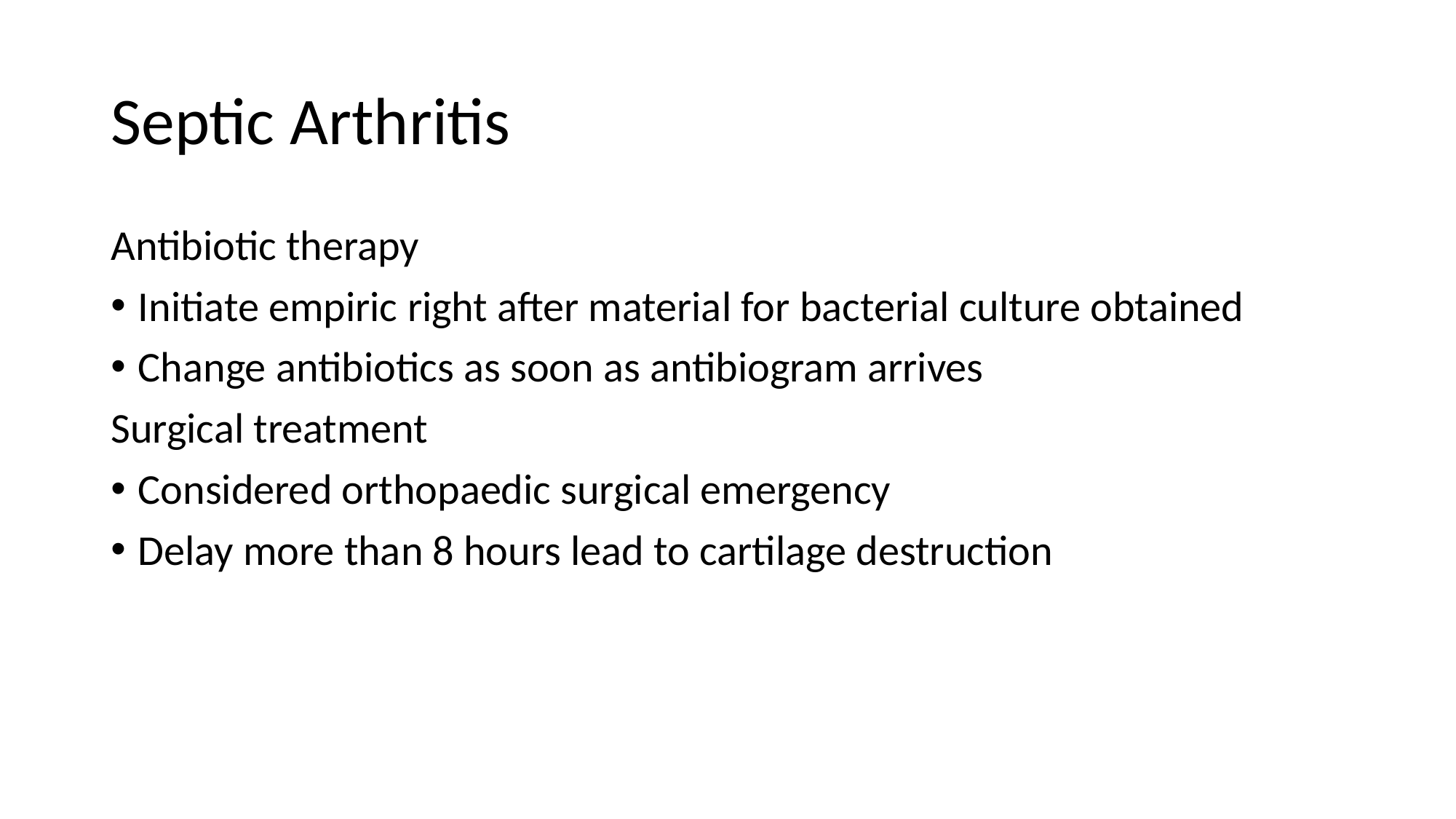

# Septic Arthritis
Antibiotic therapy
Initiate empiric right after material for bacterial culture obtained
Change antibiotics as soon as antibiogram arrives
Surgical treatment
Considered orthopaedic surgical emergency
Delay more than 8 hours lead to cartilage destruction